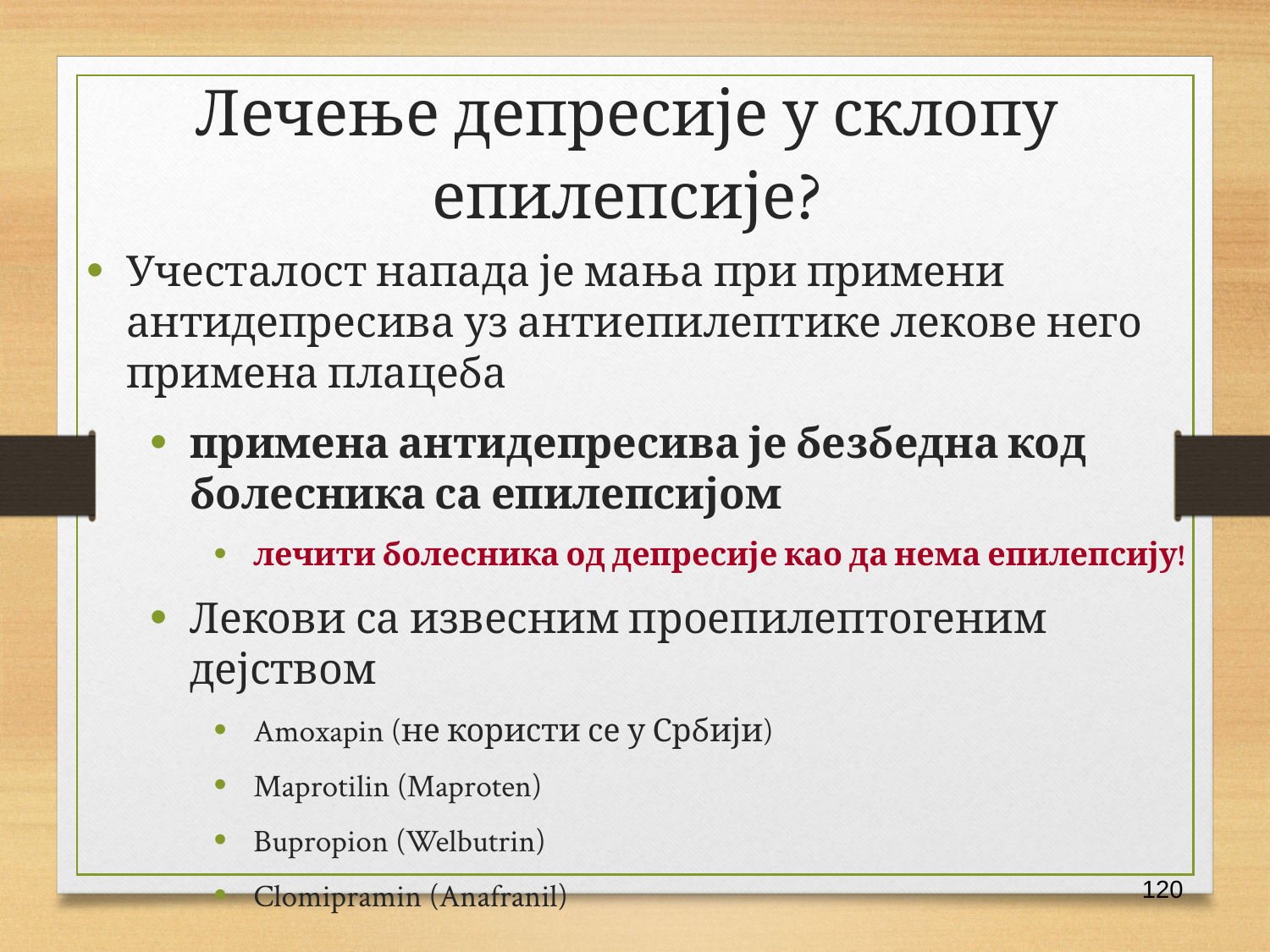

Лечење депресије у склопу епилепсије?
Учесталост напада је мања при примени антидепресива уз антиепилептике лекове него примена плацеба
примена антидепресива је безбедна код болесника са епилепсијом
лечити болесника од депресије као да нема епилепсију!
Лекови са извесним проепилептогеним дејством
Amoxapin (не користи се у Србији)
Maprotilin (Maproten)
Bupropion (Welbutrin)
Clomipramin (Anafranil)
120